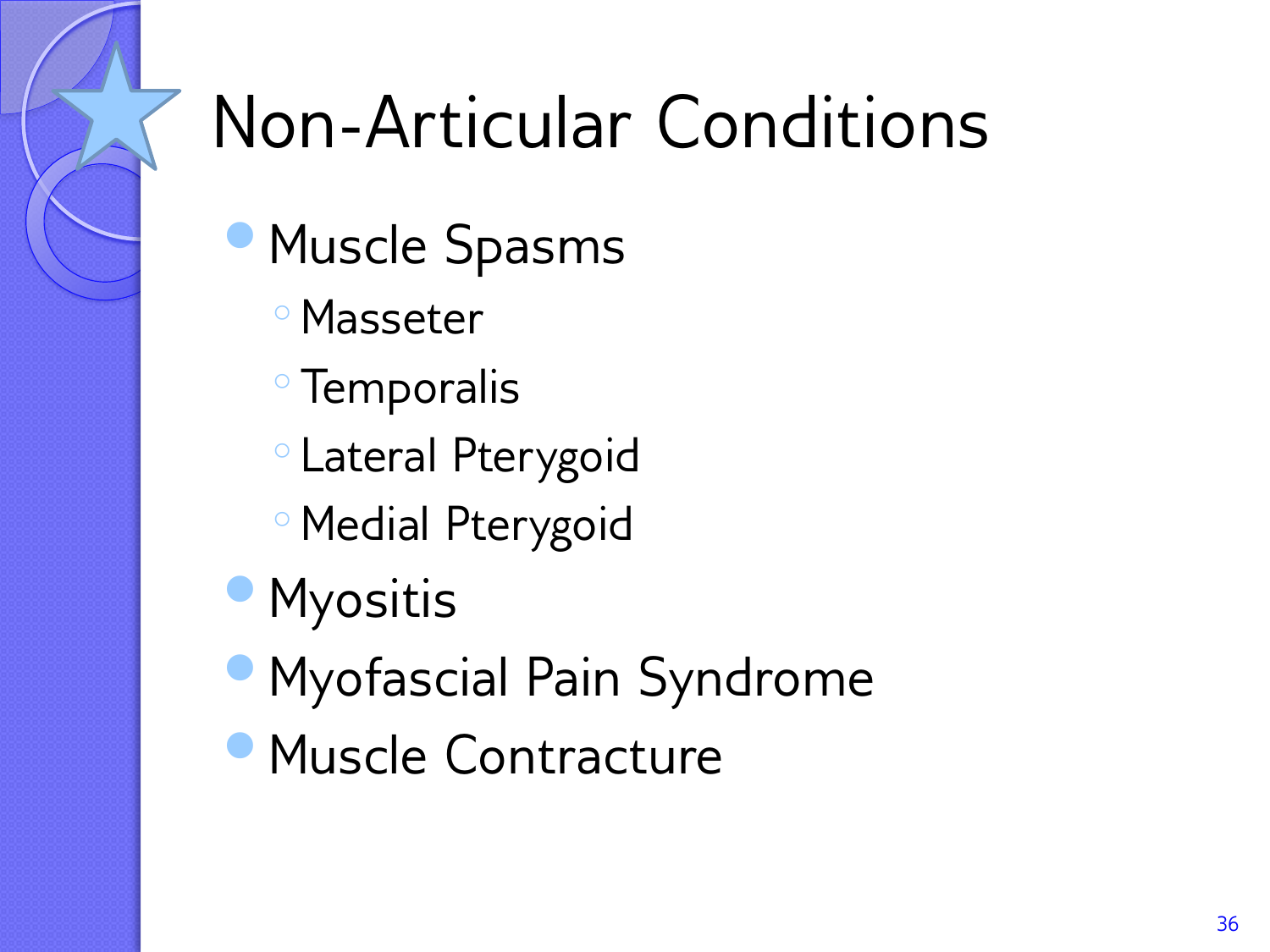

# Non-Articular Conditions

Muscle Spasms
Masseter
Temporalis
Lateral Pterygoid
Medial Pterygoid
Myositis
Myofascial Pain Syndrome
Muscle Contracture
36